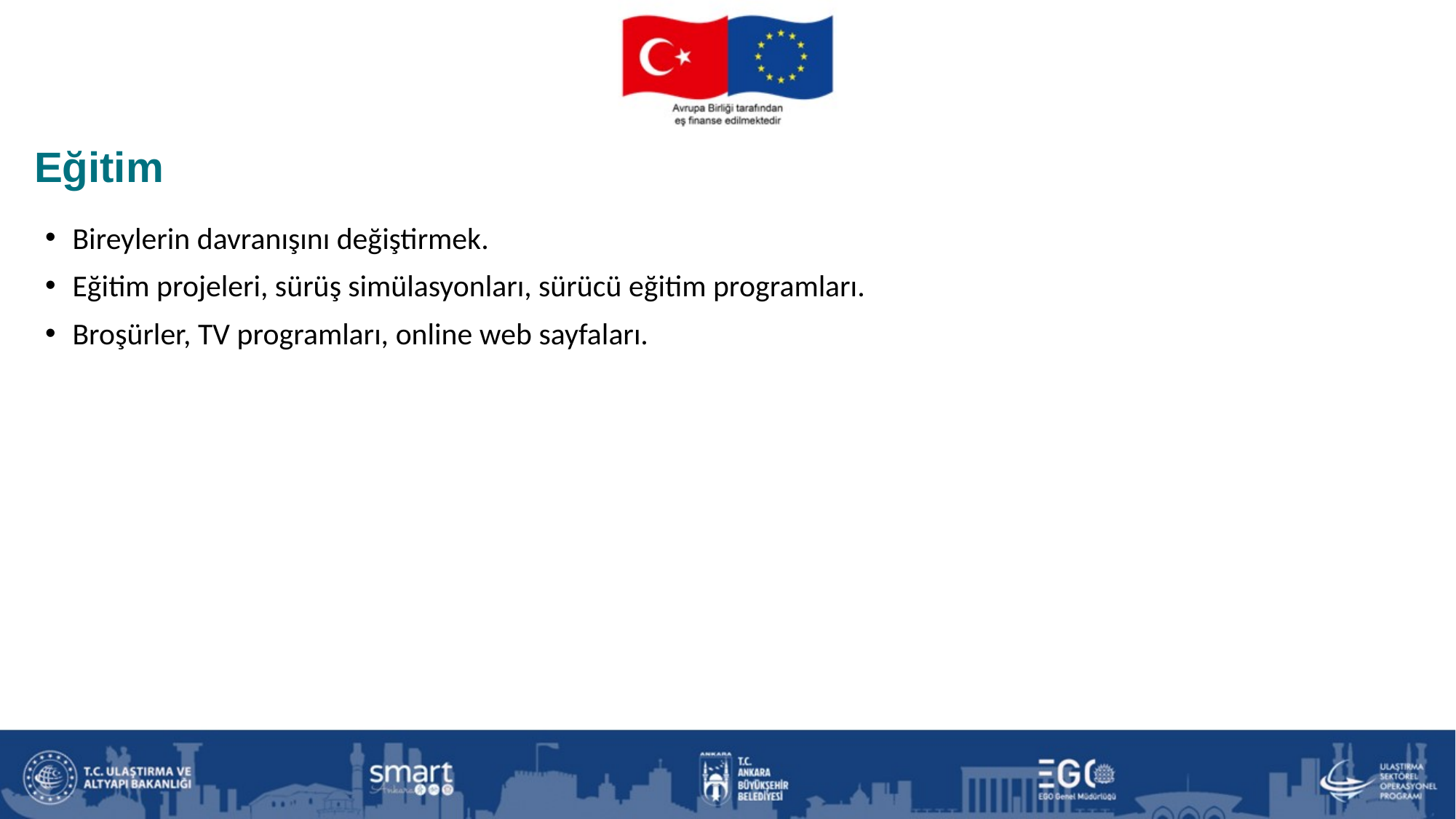

Eğitim

Bireylerin davranışını değiştirmek.
Eğitim projeleri, sürüş simülasyonları, sürücü eğitim programları.
Broşürler, TV programları, online web sayfaları.